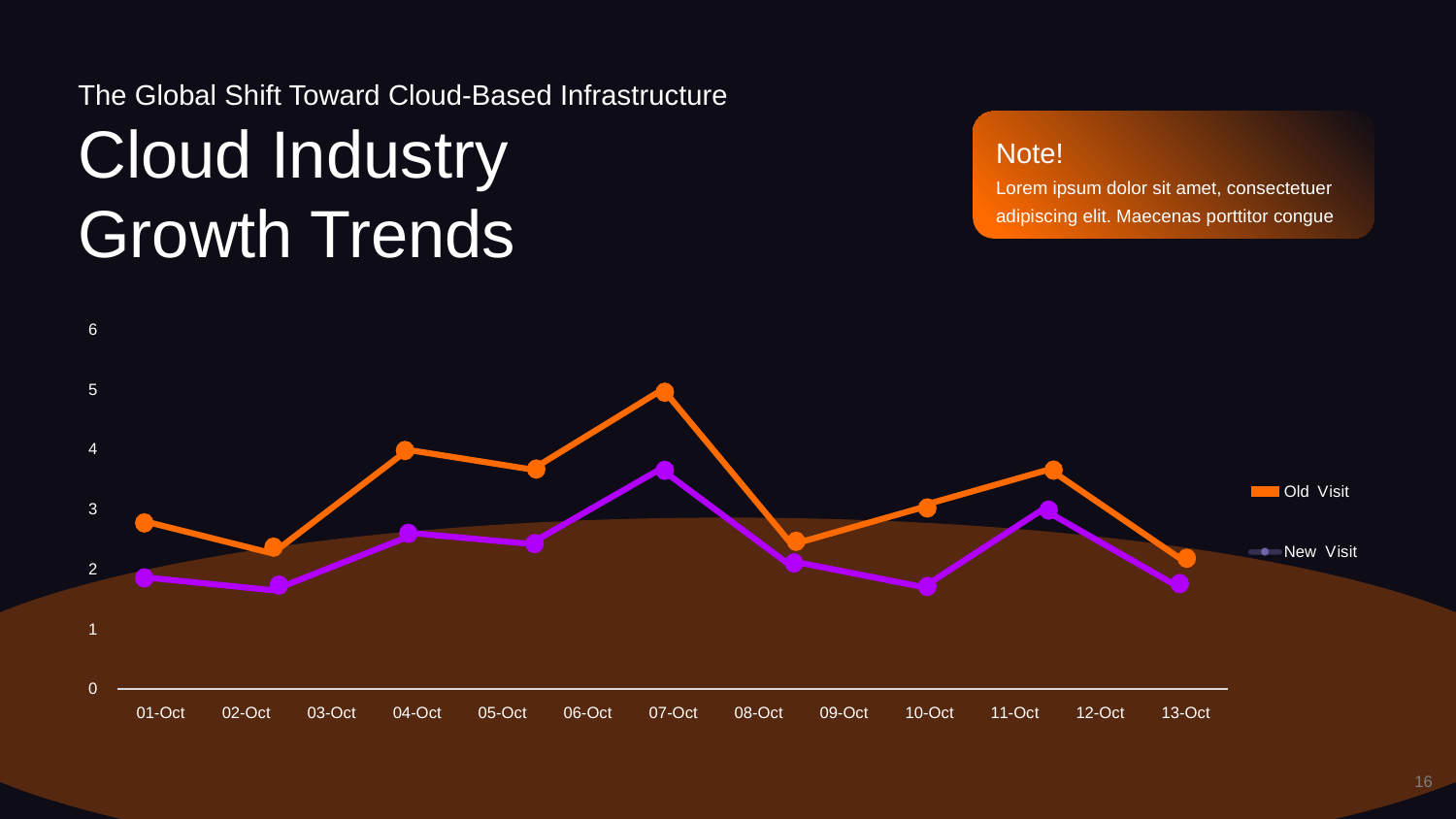

The Global Shift Toward Cloud-Based Infrastructure
Cloud Industry Growth Trends

Note!
Lorem ipsum dolor sit amet, consectetuer adipiscing elit. Maecenas porttitor congue
6
5

4

Old
V
isit

3
New
V
isit

2
1
0

01-Oct
02-Oct
03-Oct
04-Oct
05-Oct
06-Oct
07-Oct
08-Oct
09-Oct
10-Oct
1
1-Oct
12-Oct
13-Oct